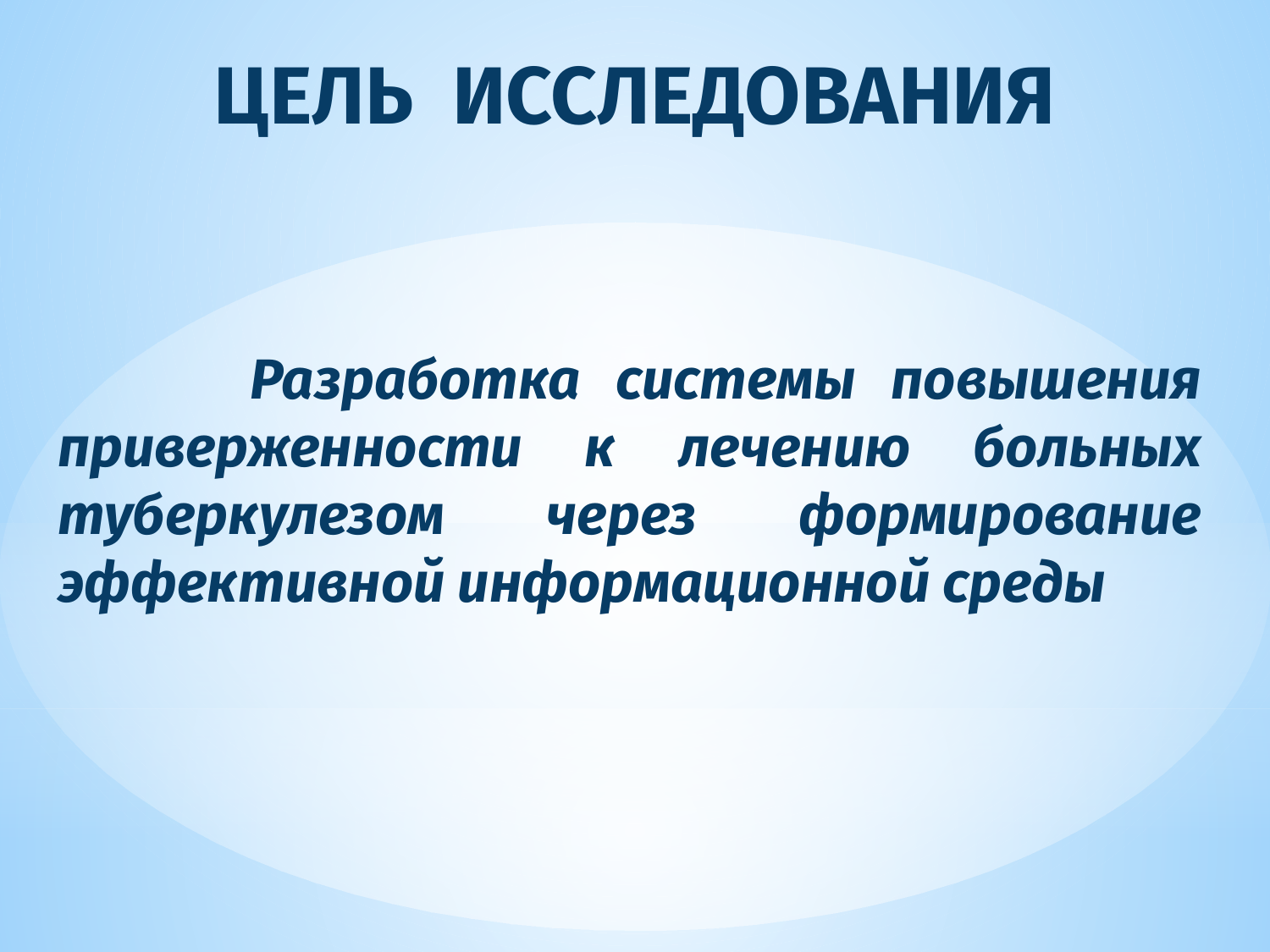

# ЦЕЛЬ  ИССЛЕДОВАНИЯ
      Разработка системы повышения приверженности к лечению больных туберкулезом через формирование эффективной информационной среды